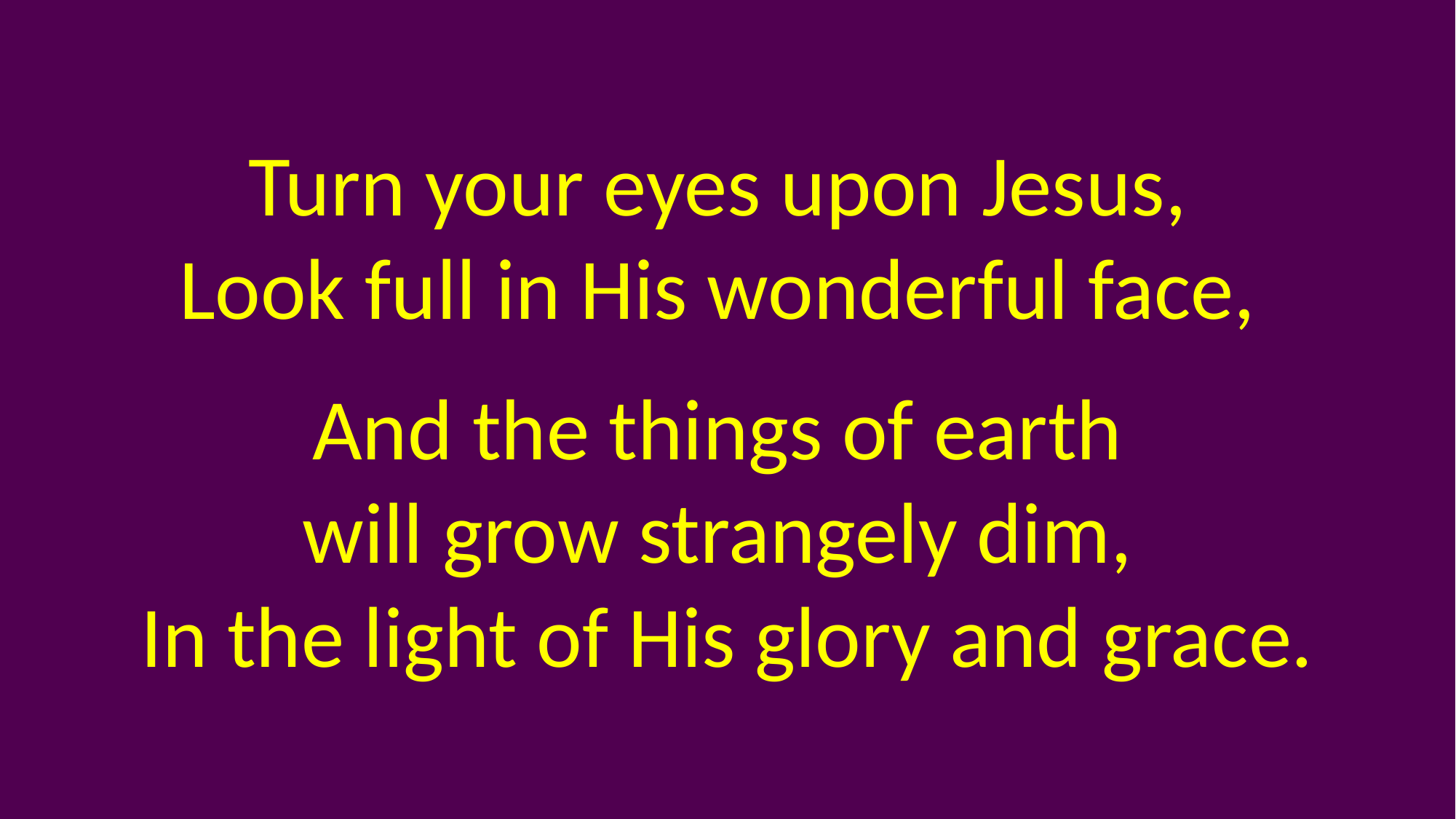

Turn your eyes upon Jesus,
Look full in His wonderful face,
And the things of earth
will grow strangely dim,
In the light of His glory and grace.